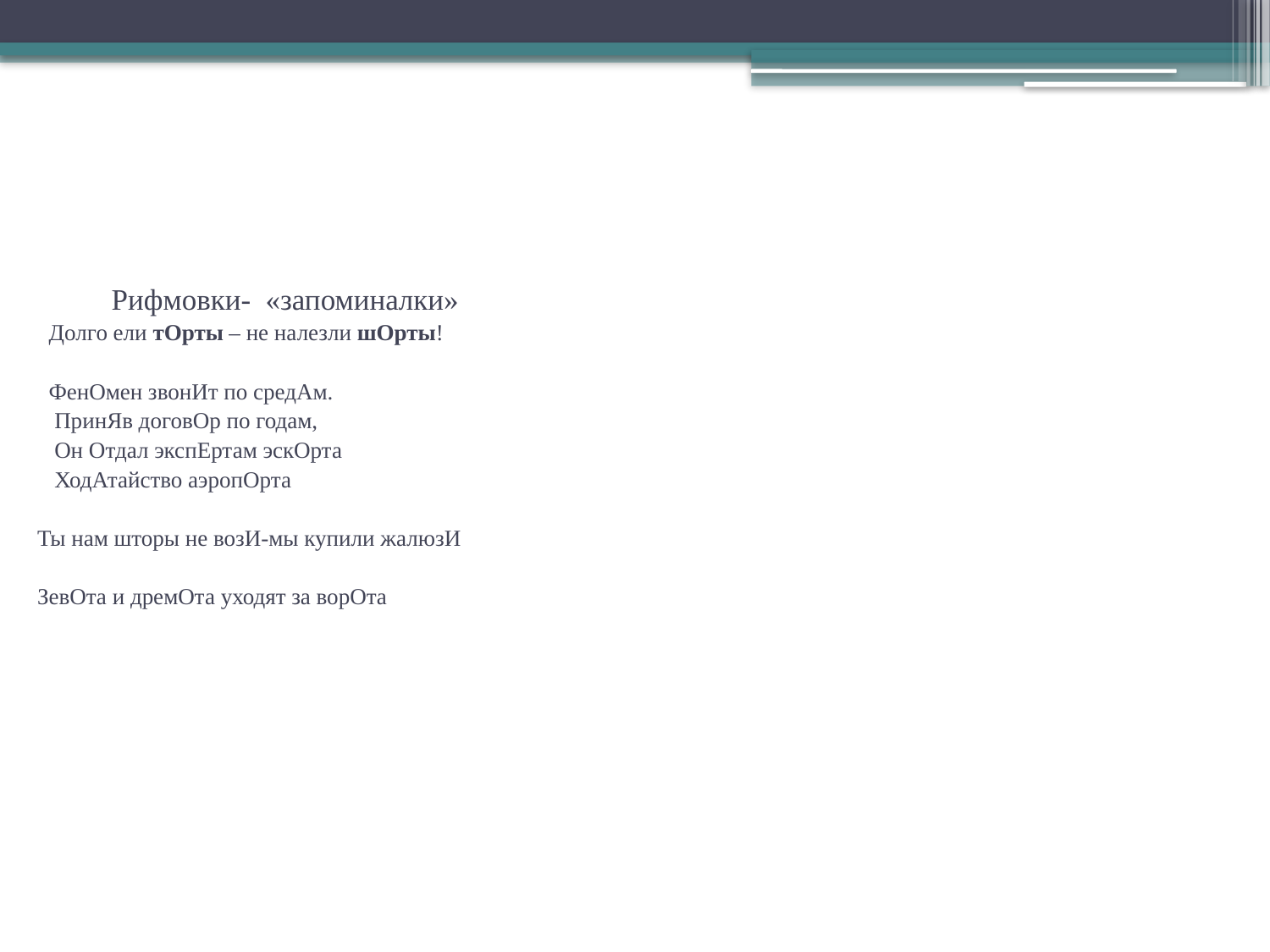

Рифмовки-  «запоминалки»
  Долго ели тОрты – не налезли шОрты!
  ФенОмен звонИт по средАм.
   ПринЯв договОр по годам,
   Он Отдал экспЕртам эскОрта
   ХодАтайство аэропОрта
Ты нам шторы не возИ-мы купили жалюзИ
ЗевОта и дремОта уходят за ворОта